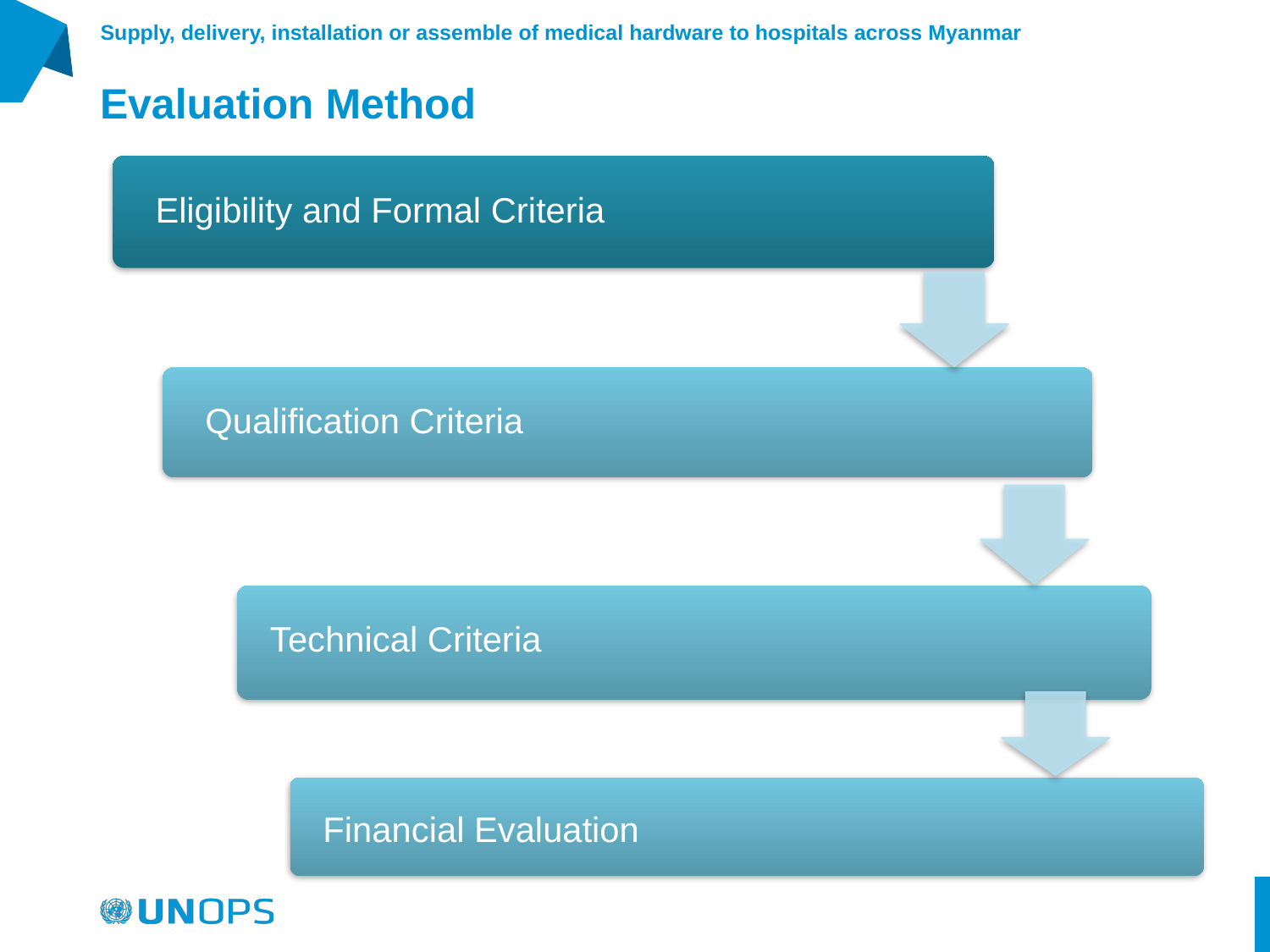

Supply, delivery, installation or assemble of medical hardware to hospitals across Myanmar

# Evaluation Method

   Eligibility and Formal Criteria

   Qualification Criteria

  Technical Criteria

  Financial Evaluation